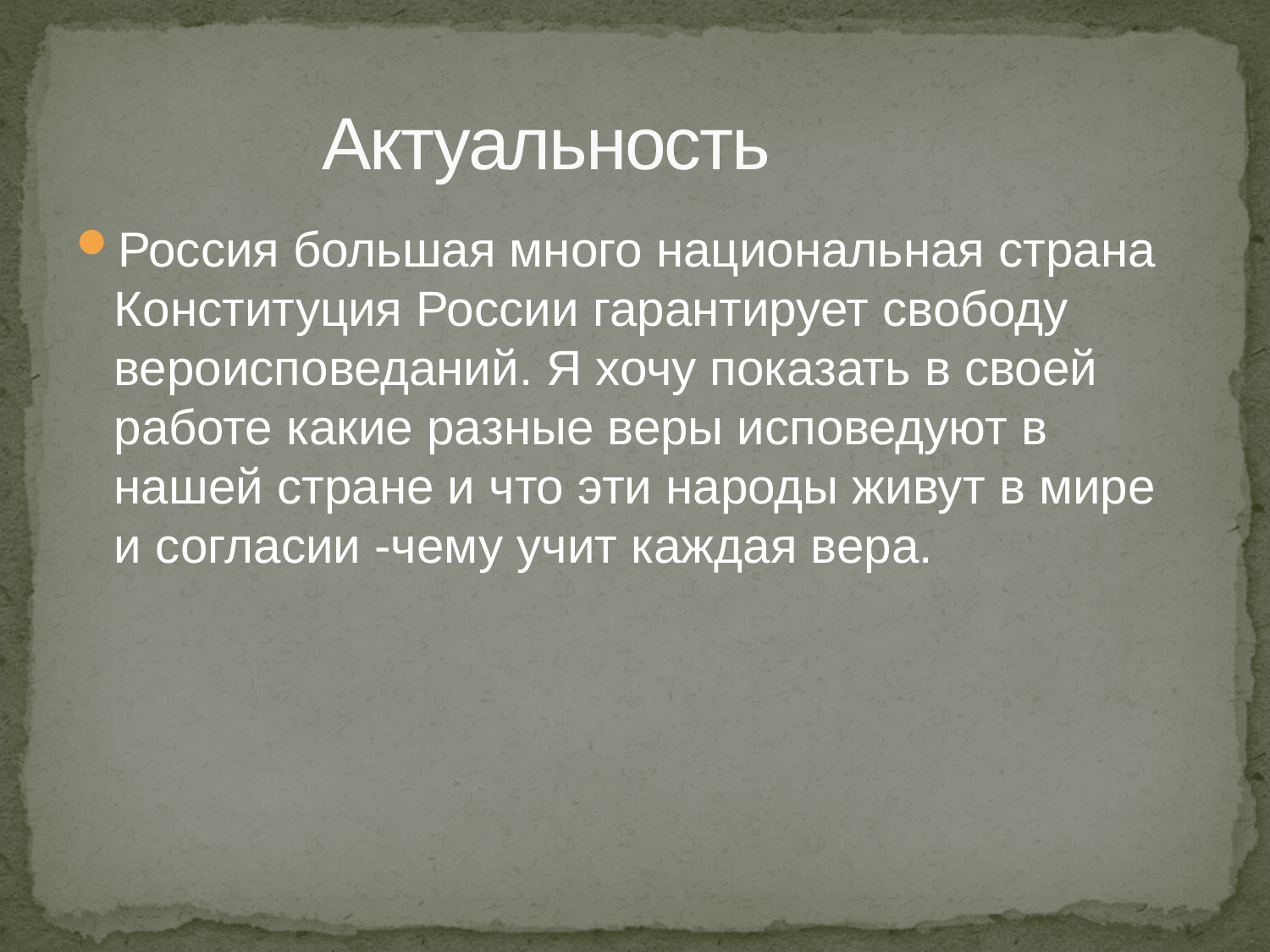

# Актуальность
Россия большая много национальная страна Конституция России гарантирует свободу вероисповеданий. Я хочу показать в своей работе какие разные веры исповедуют в нашей стране и что эти народы живут в мире и согласии -чему учит каждая вера.